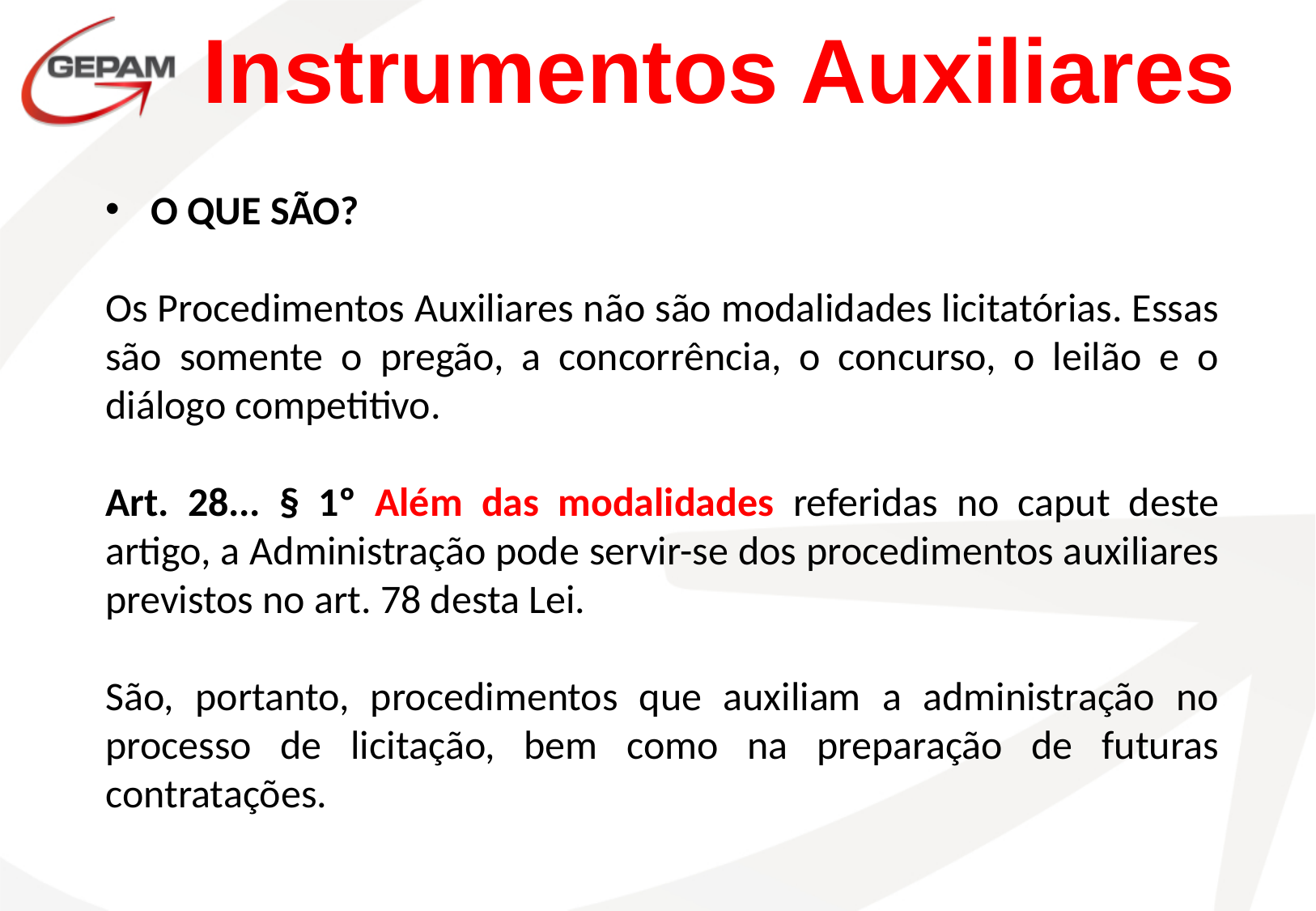

# Instrumentos Auxiliares
O QUE SÃO?

Os Procedimentos Auxiliares não são modalidades licitatórias. Essas são somente o pregão, a concorrência, o concurso, o leilão e o diálogo competitivo.

Art. 28... § 1º Além das modalidades referidas no caput deste artigo, a Administração pode servir-se dos procedimentos auxiliares previstos no art. 78 desta Lei.

São, portanto, procedimentos que auxiliam a administração no processo de licitação, bem como na preparação de futuras contratações.